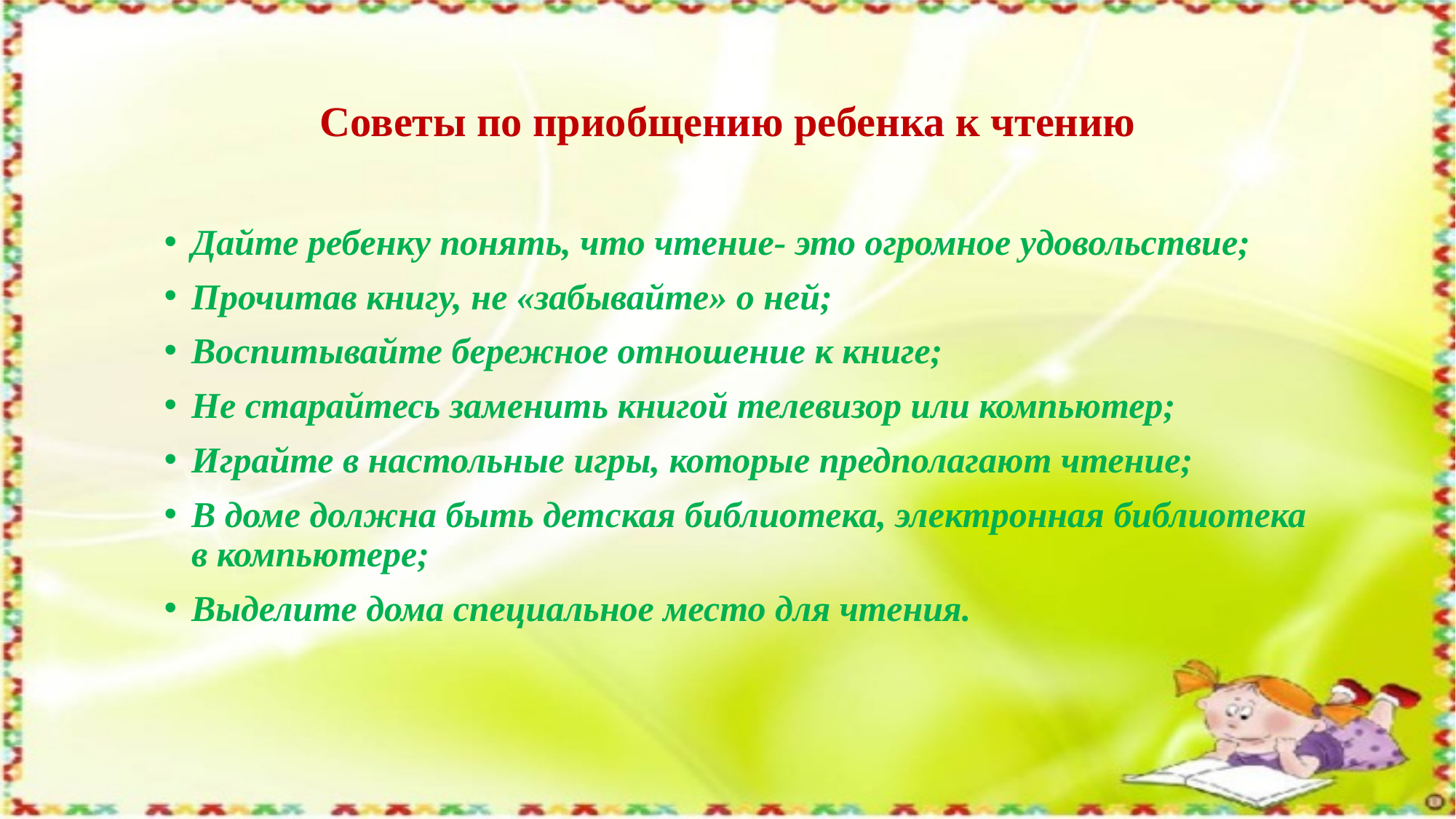

# Советы по приобщению ребенка к чтению
Дайте ребенку понять, что чтение- это огромное удовольствие;
Прочитав книгу, не «забывайте» о ней;
Воспитывайте бережное отношение к книге;
Не старайтесь заменить книгой телевизор или компьютер;
Играйте в настольные игры, которые предполагают чтение;
В доме должна быть детская библиотека, электронная библиотека в компьютере;
Выделите дома специальное место для чтения.